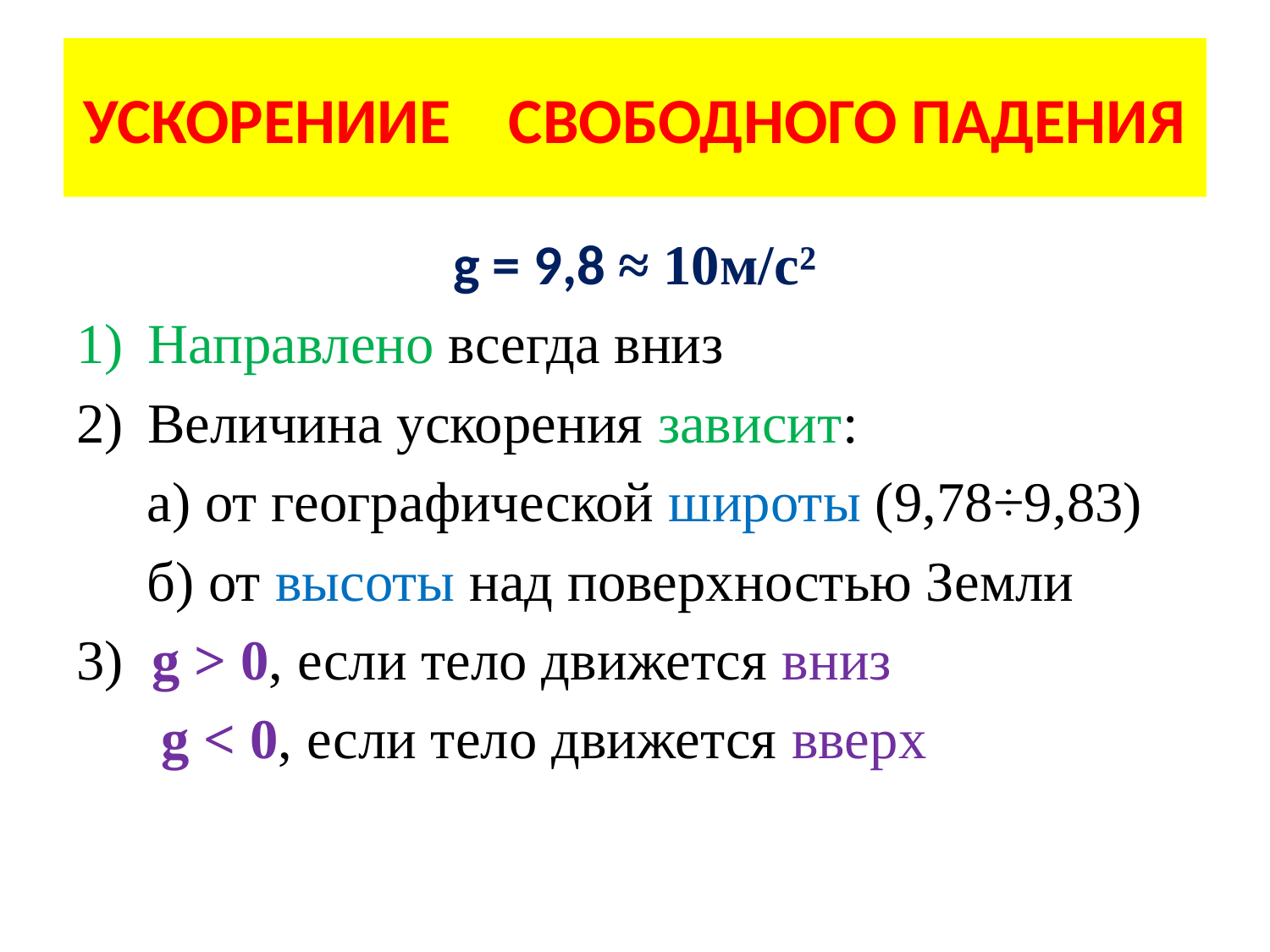

# УСКОРЕНИИЕ    СВОБОДНОГО ПАДЕНИЯ
g = 9,8 ≈ 10м/с²
Направлено всегда вниз
Величина ускорения зависит:
     а) от географической широты (9,78÷9,83)
     б) от высоты над поверхностью Земли
3)  g > 0, если тело движется вниз
      g < 0, если тело движется вверх